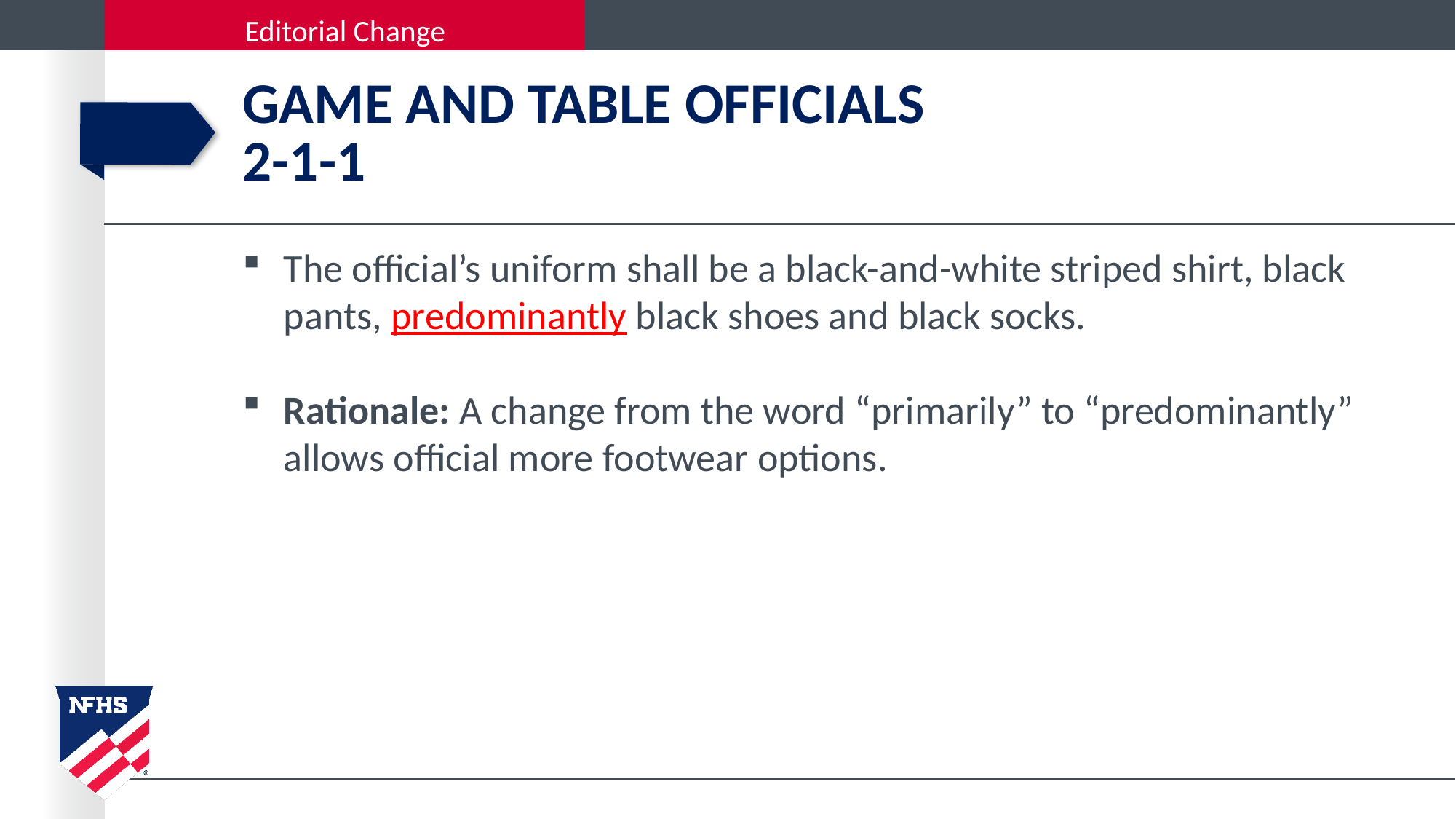

# GAME AND TABLE OFFICIALS 2-1-1
The official’s uniform shall be a black-and-white striped shirt, black pants, predominantly black shoes and black socks.

Rationale: A change from the word “primarily” to “predominantly” allows official more footwear options.